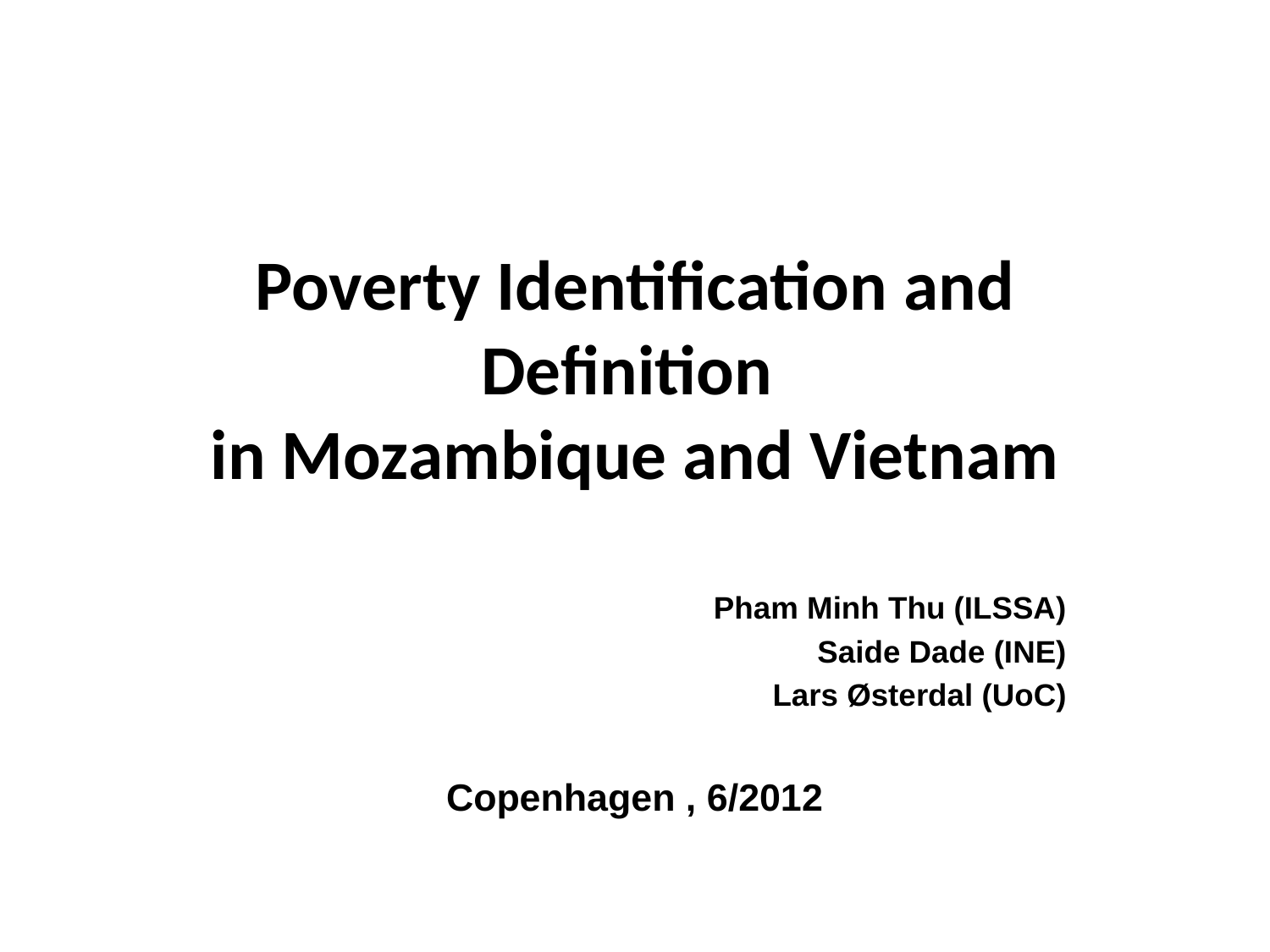

# Poverty Identification and Definition in Mozambique and Vietnam
Pham Minh Thu (ILSSA)
Saide Dade (INE)
Lars Østerdal (UoC)

Copenhagen , 6/2012